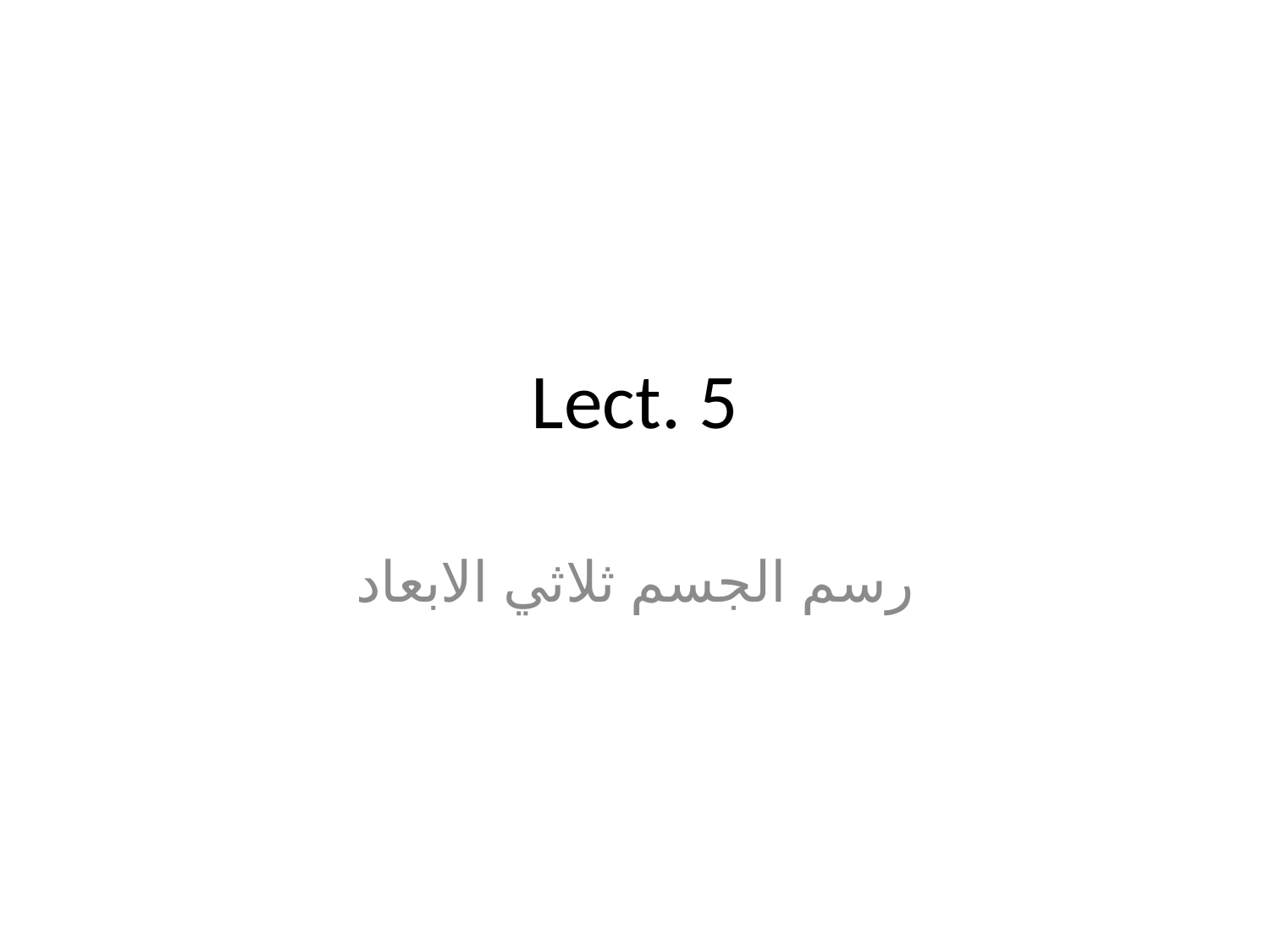

# Lect. 5
رسم الجسم ثلاثي الابعاد